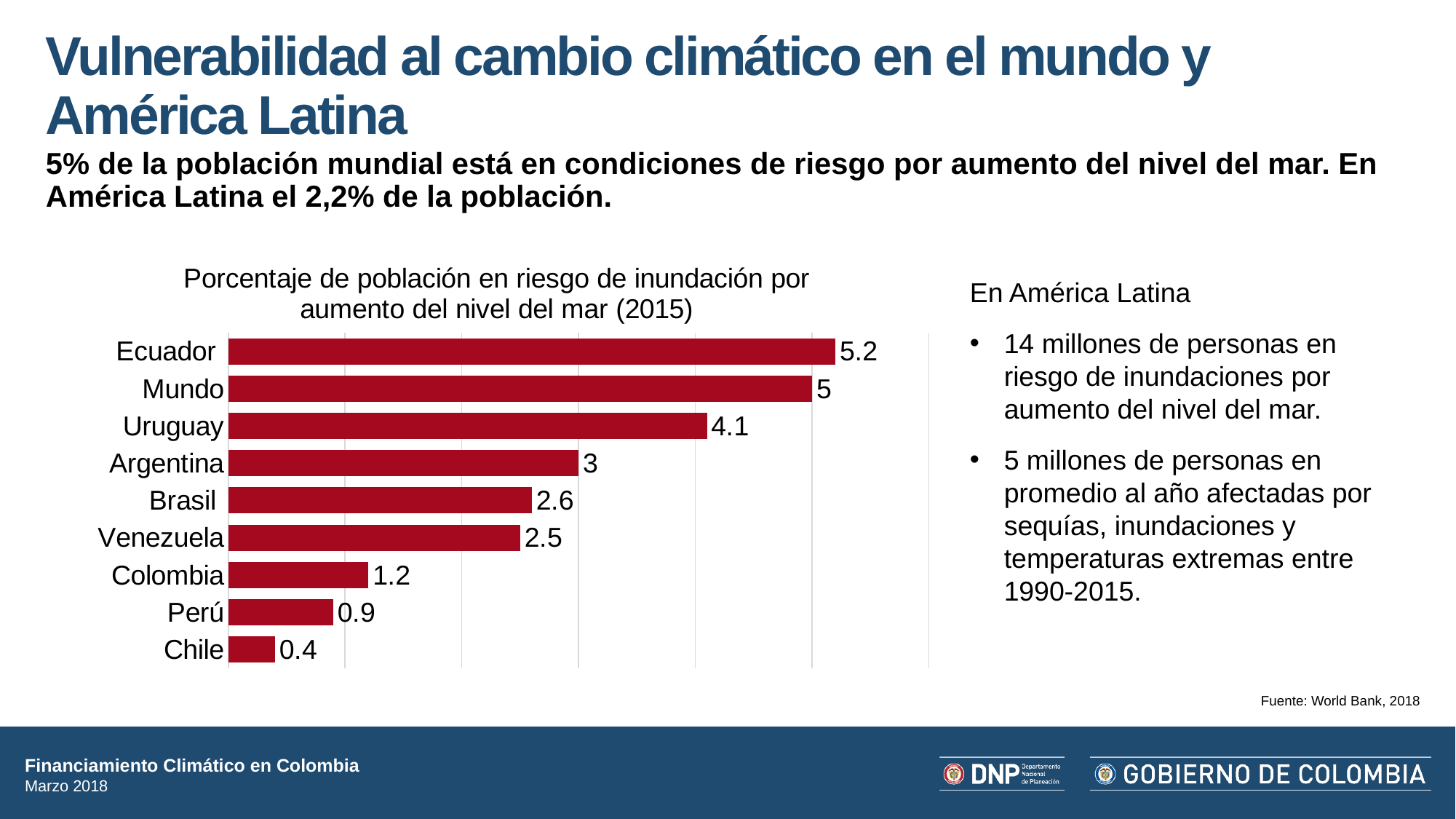

# Vulnerabilidad al cambio climático en el mundo y América Latina
5% de la población mundial está en condiciones de riesgo por aumento del nivel del mar. En América Latina el 2,2% de la población.

### Chart: Porcentaje de población en riesgo de inundación por aumento del nivel del mar (2015)

| Category |  |
|---|---|
| Chile | 0.4 |
| Perú | 0.9 |
| Colombia | 1.2 |
| Venezuela | 2.5 |
| Brasil  | 2.6 |
| Argentina | 3.0 |
| Uruguay | 4.1 |
| Mundo | 5.0 |
| Ecuador  | 5.2 |
En América Latina
14 millones de personas en riesgo de inundaciones por aumento del nivel del mar.
5 millones de personas en promedio al año afectadas por sequías, inundaciones y temperaturas extremas entre 1990-2015.
Fuente: World Bank, 2018